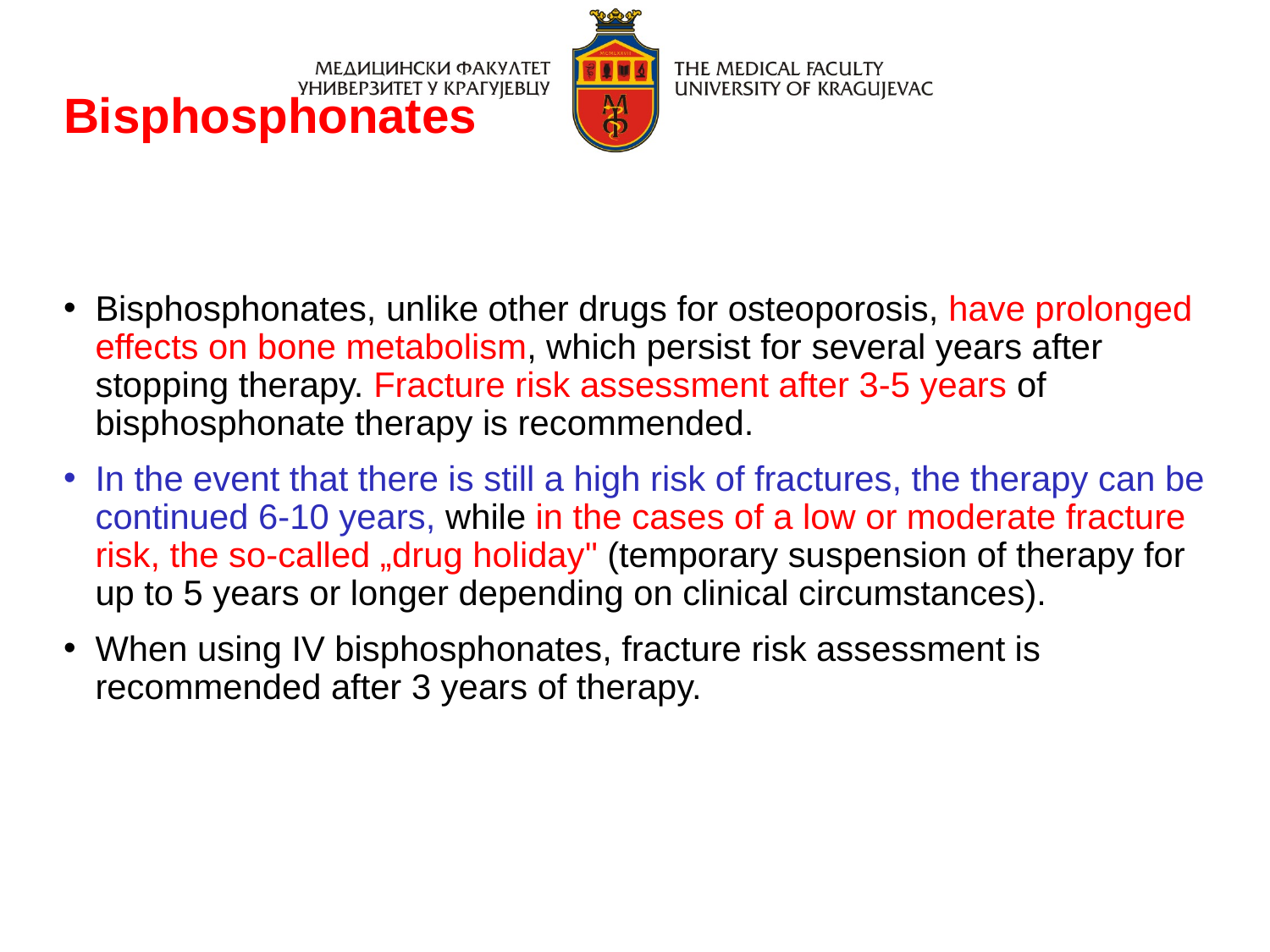

# Bisphosphonates
Bisphosphonates, unlike other drugs for osteoporosis, have prolonged effects on bone metabolism, which persist for several years after stopping therapy. Fracture risk assessment after 3-5 years of bisphosphonate therapy is recommended.
In the event that there is still a high risk of fractures, the therapy can be continued 6-10 years, while in the cases of a low or moderate fracture risk, the so-called „drug holiday" (temporary suspension of therapy for up to 5 years or longer depending on clinical circumstances).
When using IV bisphosphonates, fracture risk assessment is recommended after 3 years of therapy.